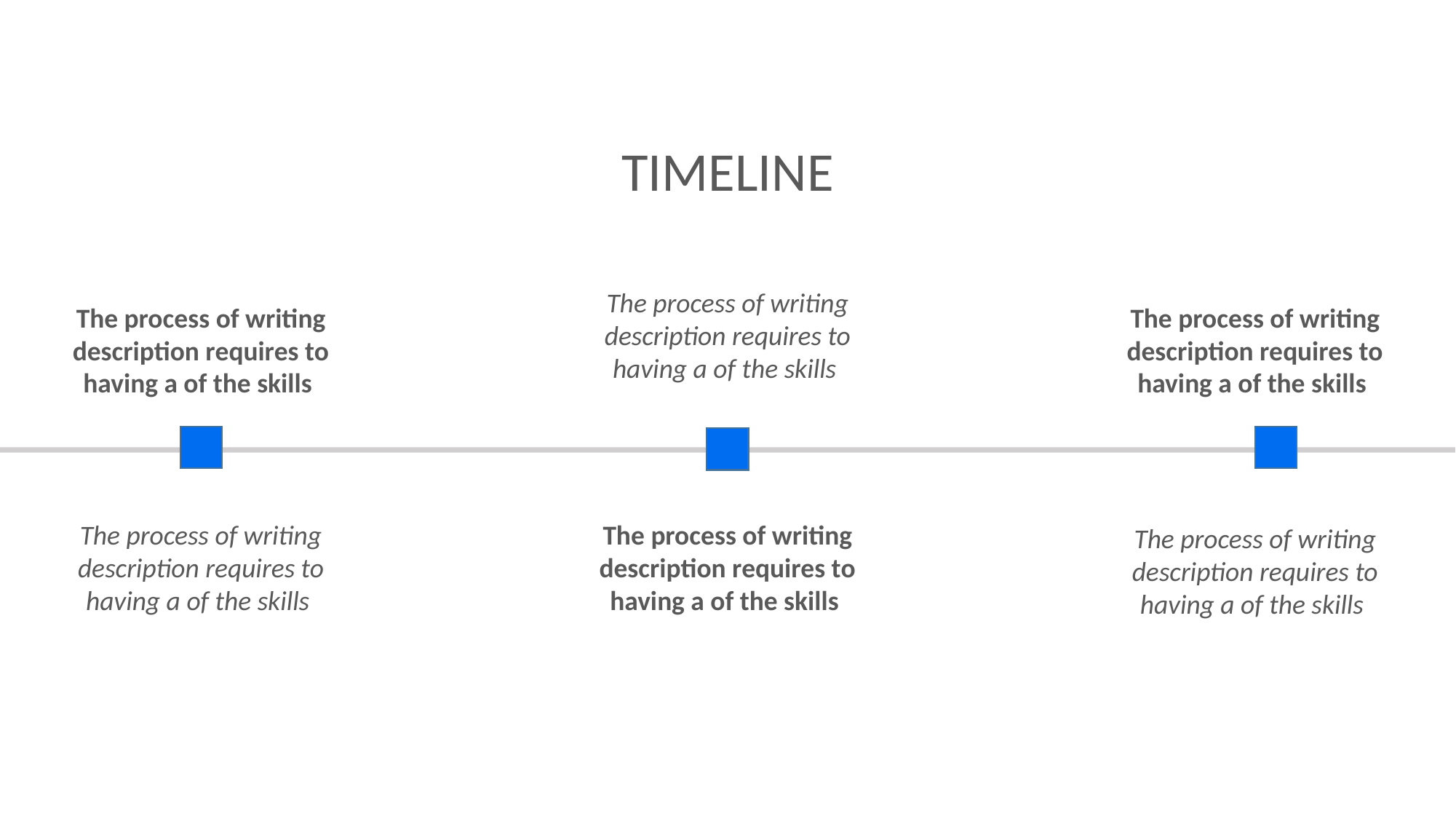

TIMELINE
The process of writing description requires to having a of the skills
The process of writing description requires to having a of the skills
The process of writing description requires to having a of the skills

The process of writing description requires to having a of the skills
The process of writing description requires to having a of the skills
The process of writing description requires to having a of the skills